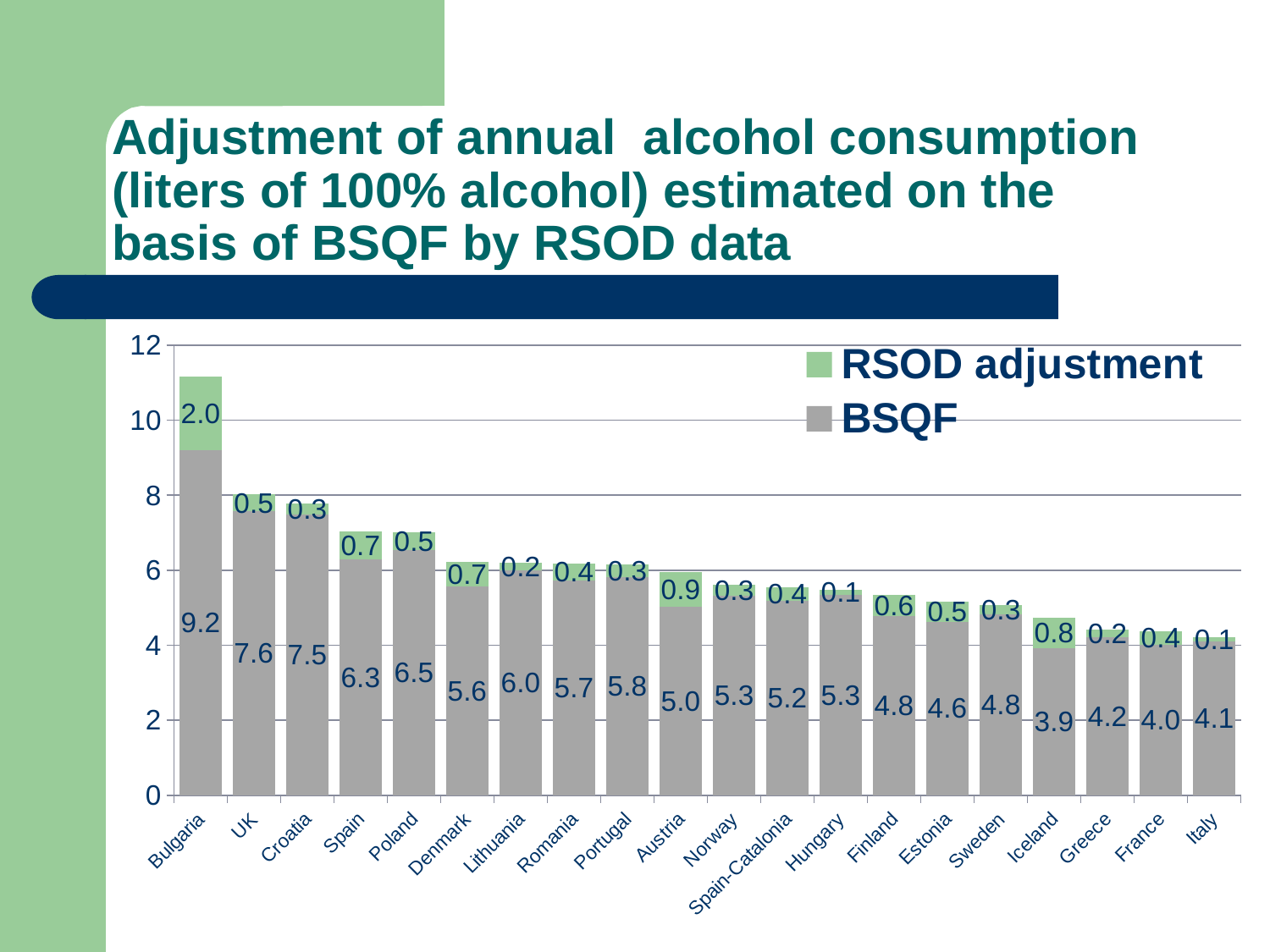

# Adjustment of annual  alcohol consumption (liters of 100% alcohol) estimated on the basis of BSQF by RSOD data

### Chart

| Category | BSQF | RSOD adjustment |
|---|---|---|
| Bulgaria | 9.199948396901064 | 1.9731603402404836 |
| UK | 7.568715306026776 | 0.4500855680761151 |
| Croatia | 7.482390100785584 | 0.28924311937367864 |
| Spain | 6.283356161976849 | 0.7425446260494164 |
| Poland | 6.548329198113205 | 0.4643260776634861 |
| Denmark | 5.559427389958713 | 0.667989263426432 |
| Lithuania | 6.00196668815905 | 0.18972753686645205 |
| Romania | 5.730151395139513 | 0.4463867522485657 |
| Portugal | 5.820832913300469 | 0.3340010038986361 |
| Austria | 5.016801495734239 | 0.9350986775264459 |
| Norway | 5.310179405356705 | 0.3140981357311546 |
| Spain-Catalonia | 5.186070450097843 | 0.3556030127219344 |
| Hungary | 5.344298383189892 | 0.13051961308273122 |
| Finland | 4.772840654645363 | 0.5788760169287326 |
| Estonia | 4.63155035543608 | 0.5205927289214526 |
| Sweden | 4.817044177900775 | 0.2622349546653618 |
| Iceland | 3.9102675969012894 | 0.8222685774171685 |
| Greece | 4.215282533977109 | 0.204241530126298 |
| France | 4.014726526537835 | 0.35859168487158966 |
| Italy | 4.098450425838785 | 0.1187483853507365 |